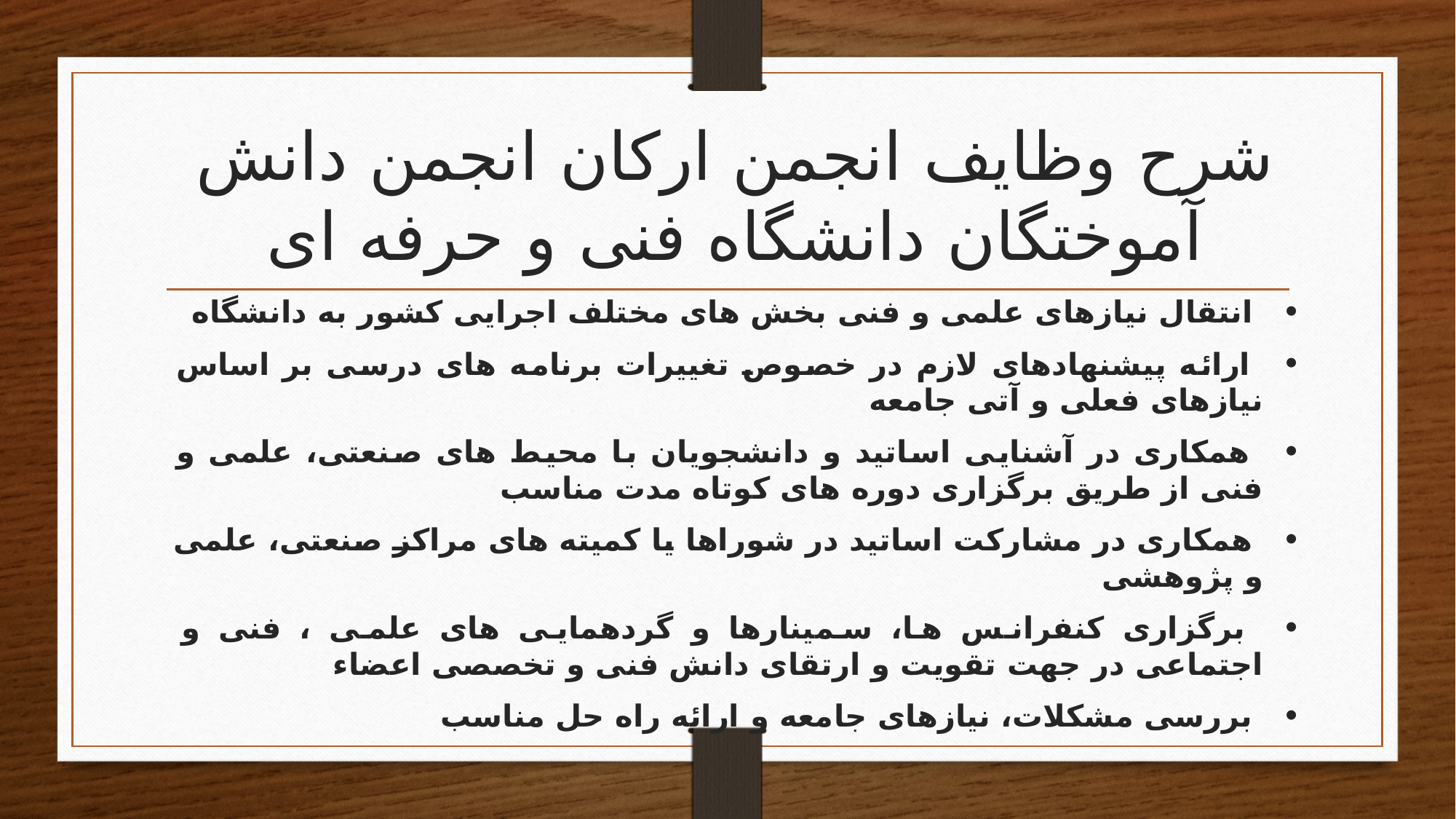

# شرح وظایف انجمن ارکان انجمن دانش آموختگان دانشگاه فنی و حرفه ای
 انتقال نیازهای علمی و فنی بخش های مختلف اجرایی کشور به دانشگاه
 ارائه پیشنهادهای لازم در خصوص تغییرات برنامه های درسی بر اساس نیازهای فعلی و آتی جامعه
 همکاری در آشنایی اساتید و دانشجویان با محیط های صنعتی، علمی و فنی از طریق برگزاری دوره های کوتاه مدت مناسب
 همکاری در مشارکت اساتید در شوراها یا کمیته های مراکز صنعتی، علمی و پژوهشی
 برگزاری کنفرانس ها، سمینارها و گردهمایی های علمی ، فنی و اجتماعی در جهت تقویت و ارتقای دانش فنی و تخصصی اعضاء
 بررسی مشکلات، نیازهای جامعه و ارائه راه حل مناسب